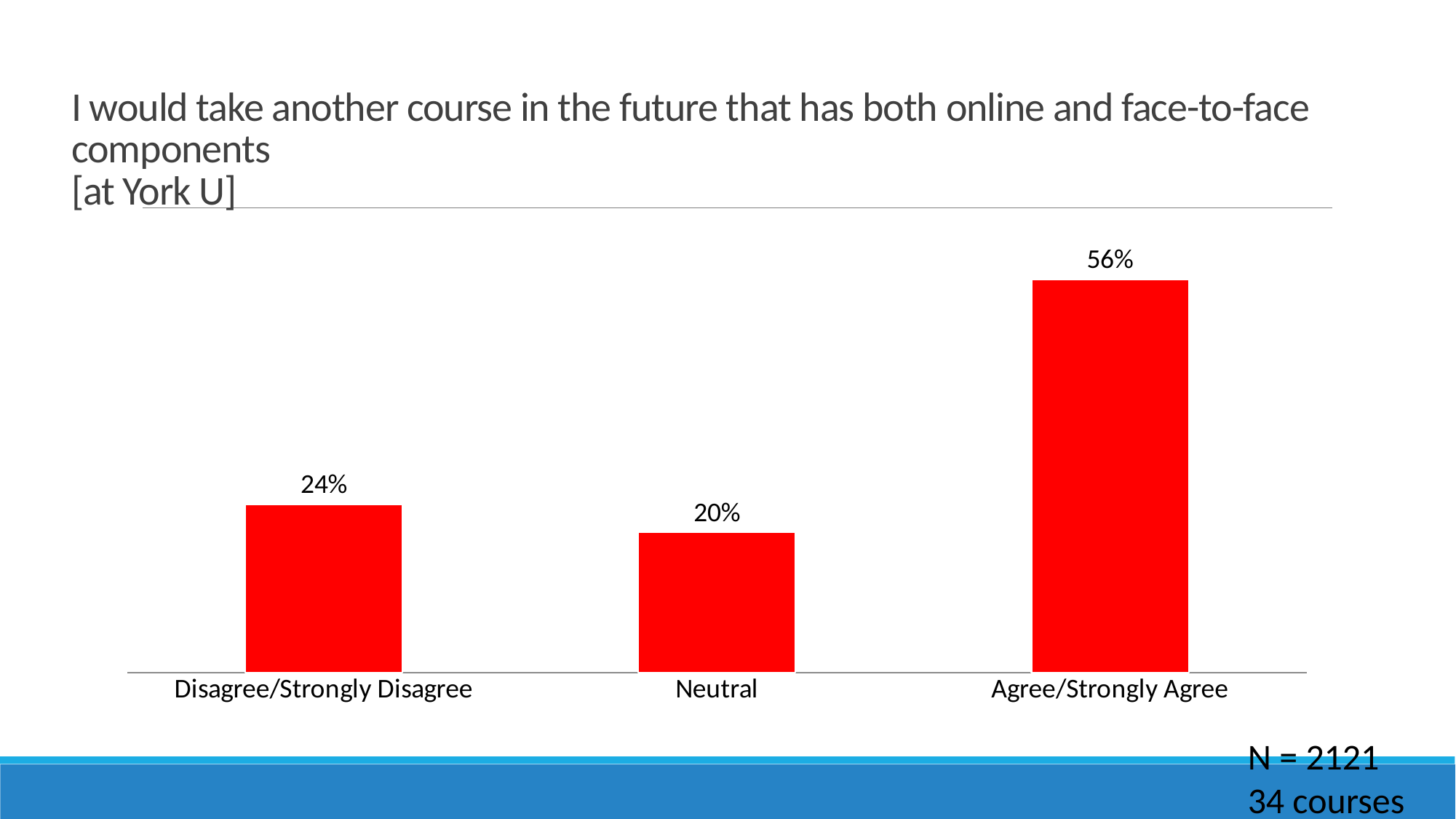

# I would take another course in the future that has both online and face-to-face components [at York U]

### Chart

| Category | Percentage |
|---|---|
| Disagree/Strongly Disagree | 0.24 |
| Neutral | 0.2 |
| Agree/Strongly Agree | 0.56 |
N = 2121
34 courses